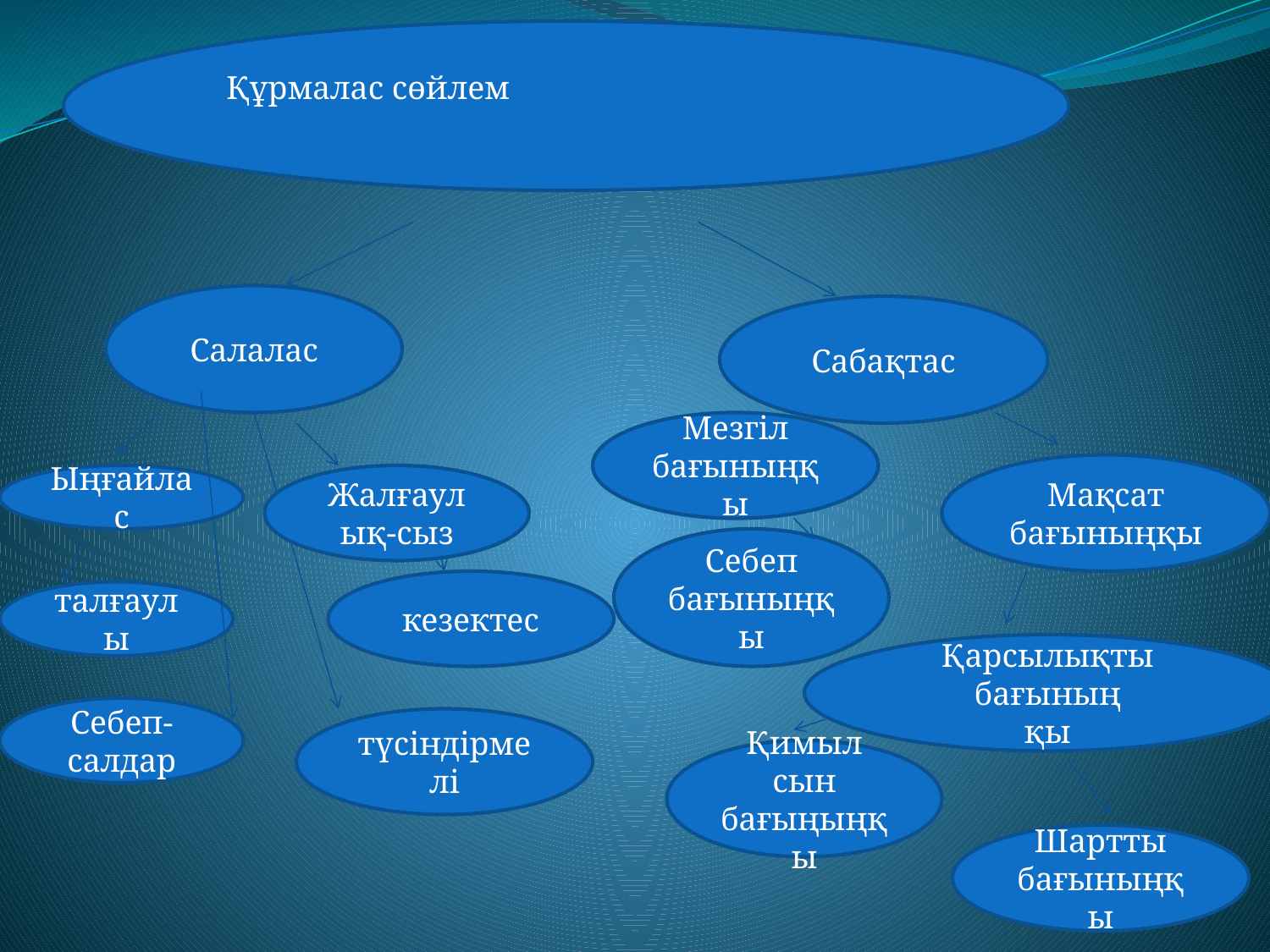

#
Құрмалас сөйлем
Салалас
Сабақтас
Мезгіл бағыныңқы
Мақсат бағыныңқы
Ыңғайлас
Жалғаулық-сыз
Себеп бағыныңқы
кезектес
талғаулы
Қарсылықты бағының
қы
Себеп-салдар
түсіндірмелі
Қимыл сын бағыңыңқы
Шартты бағыныңқы